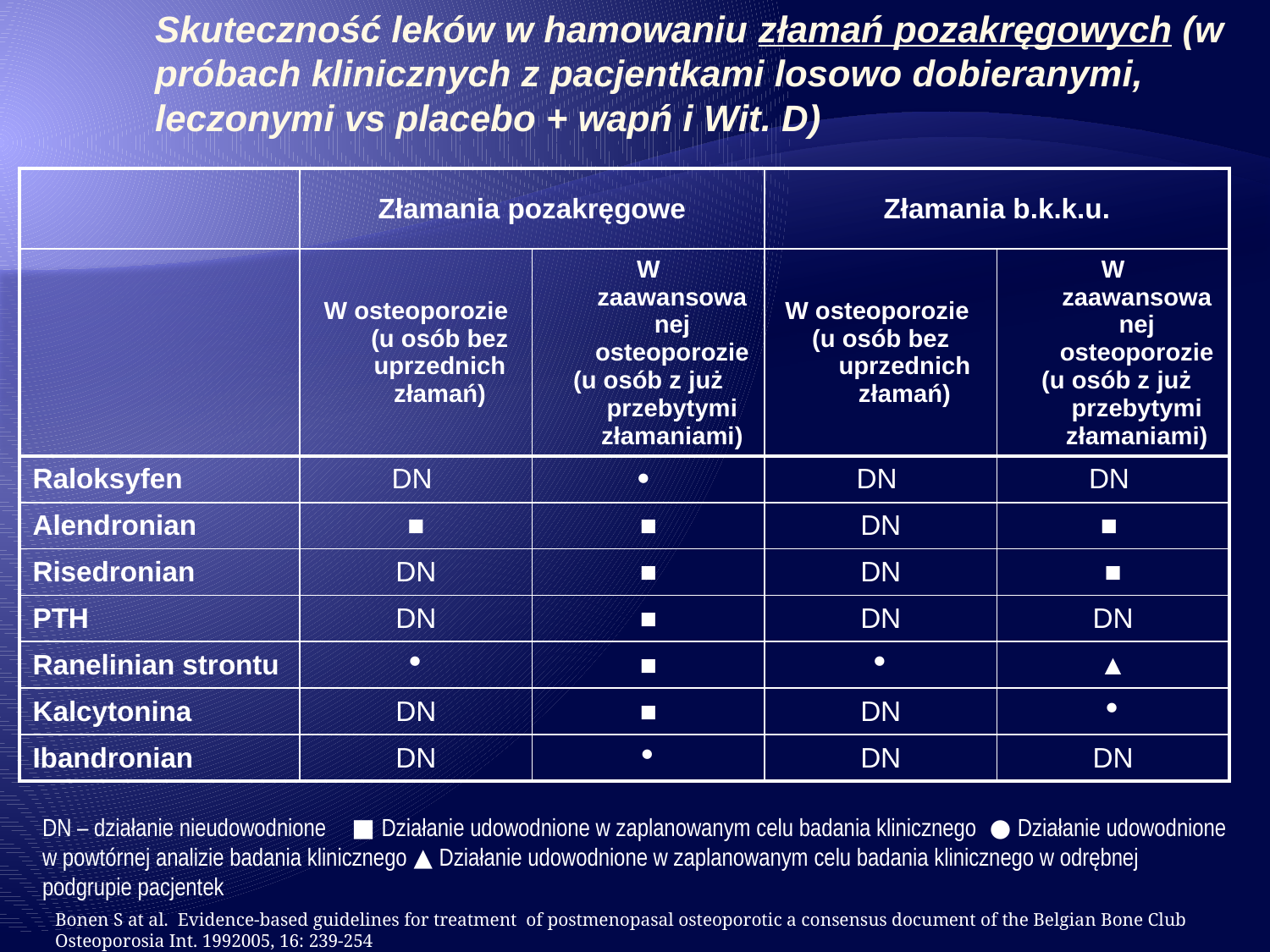

Skuteczność leków w hamowaniu złamań pozakręgowych (w próbach klinicznych z pacjentkami losowo dobieranymi, leczonymi vs placebo + wapń i Wit. D)
|  | Złamania pozakręgowe |  | Złamania b.k.k.u. |  |
| --- | --- | --- | --- | --- |
|  | W osteoporozie (u osób bez uprzednich złamań) | W zaawansowanej osteoporozie (u osób z już przebytymi złamaniami) | W osteoporozie (u osób bez uprzednich złamań) | W zaawansowanej osteoporozie (u osób z już przebytymi złamaniami) |
| Raloksyfen | DN | • | DN | DN |
| Alendronian | ■ | ■ | DN | ■ |
| Risedronian | DN | ■ | DN | ■ |
| PTH | DN | ■ | DN | DN |
| Ranelinian strontu | • | ■ | • | ▲ |
| Kalcytonina | DN | ■ | DN | • |
| Ibandronian | DN | • | DN | DN |
DN – działanie nieudowodnione    ■ Działanie udowodnione w zaplanowanym celu badania klinicznego  ● Działanie udowodnione w powtórnej analizie badania klinicznego ▲ Działanie udowodnione w zaplanowanym celu badania klinicznego w odrębnej podgrupie pacjentek
Bonen S at al.  Evidence-based guidelines for treatment  of postmenopasal osteoporotic a consensus document of the Belgian Bone Club  Osteoporosia Int. 1992005, 16: 239-254